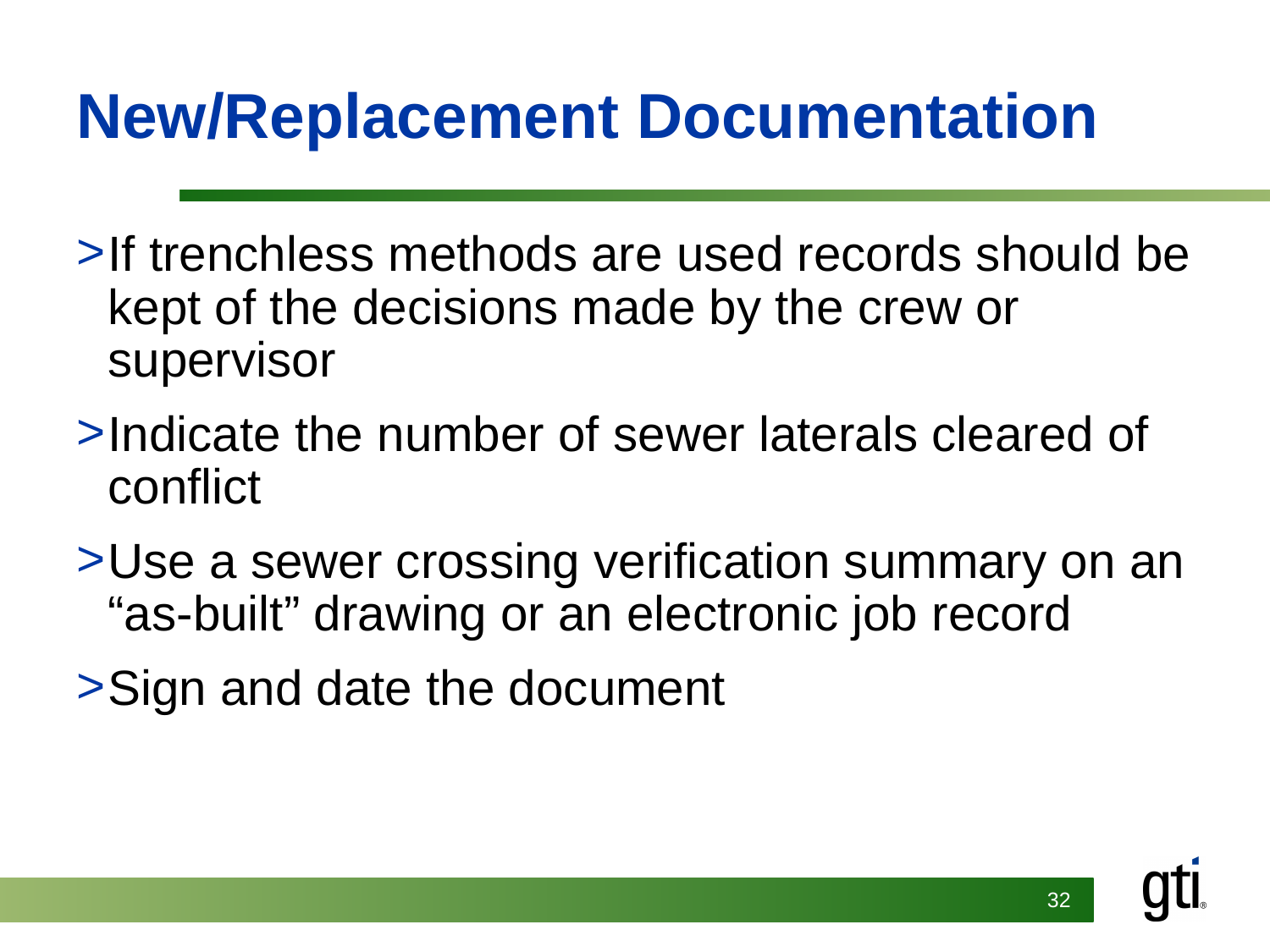

# New/Replacement Documentation
If trenchless methods are used records should be kept of the decisions made by the crew or supervisor
Indicate the number of sewer laterals cleared of conflict
Use a sewer crossing verification summary on an “as-built” drawing or an electronic job record
Sign and date the document